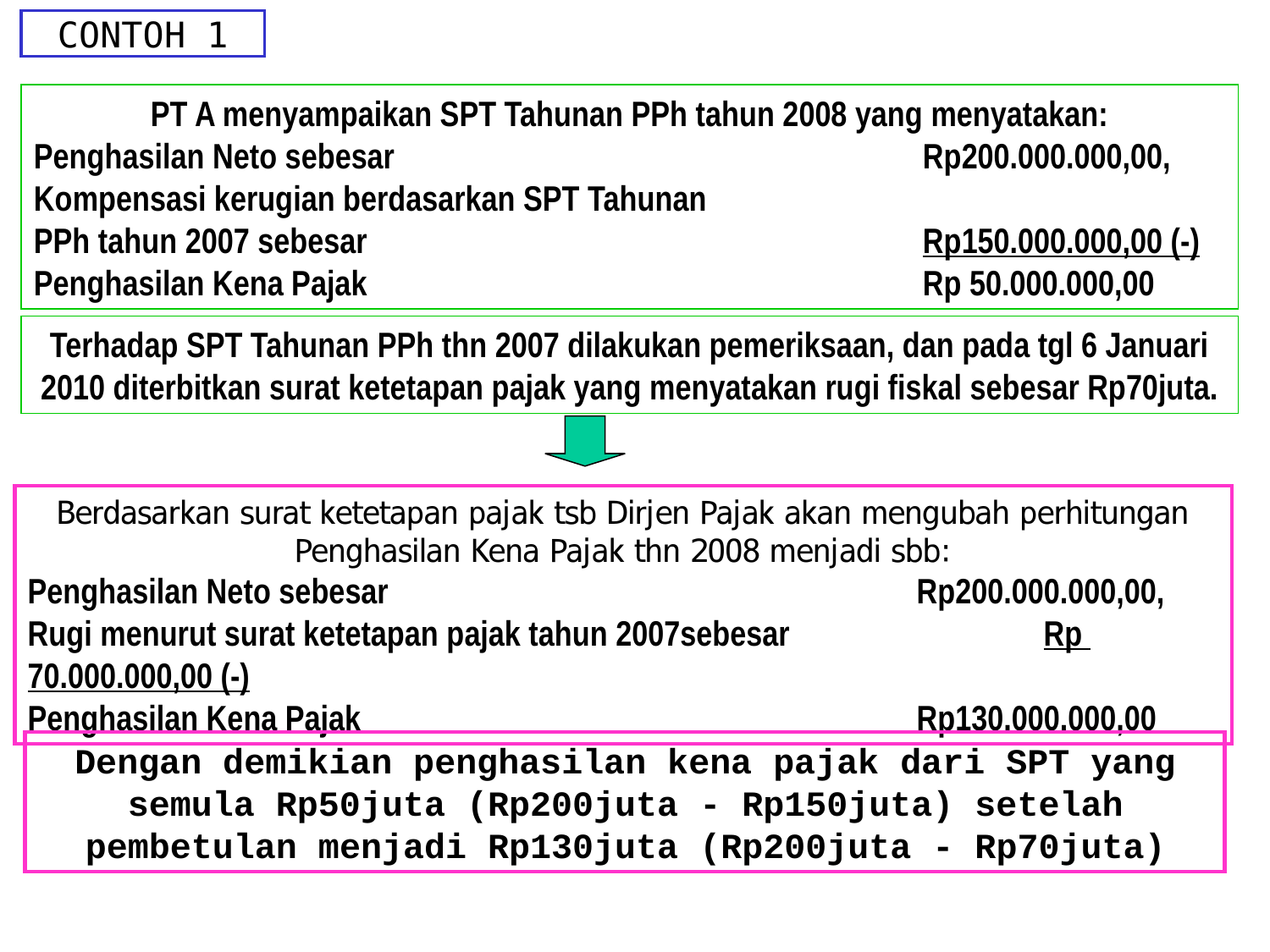

# CONTOH 1
PT A menyampaikan SPT Tahunan PPh tahun 2008 yang menyatakan:
Penghasilan Neto sebesar	 				Rp200.000.000,00,
Kompensasi kerugian berdasarkan SPT Tahunan
PPh tahun 2007 sebesar					Rp150.000.000,00 (-)
Penghasilan Kena Pajak					Rp 50.000.000,00
Terhadap SPT Tahunan PPh thn 2007 dilakukan pemeriksaan, dan pada tgl 6 Januari 2010 diterbitkan surat ketetapan pajak yang menyatakan rugi fiskal sebesar Rp70juta.

Berdasarkan surat ketetapan pajak tsb Dirjen Pajak akan mengubah perhitungan Penghasilan Kena Pajak thn 2008 menjadi sbb:
Penghasilan Neto sebesar	 				Rp200.000.000,00,
Rugi menurut surat ketetapan pajak tahun 2007sebesar		Rp  70.000.000,00 (-)
Penghasilan Kena Pajak					Rp130.000.000,00
Dengan demikian penghasilan kena pajak dari SPT yang semula Rp50juta (Rp200juta - Rp150juta) setelah pembetulan menjadi Rp130juta (Rp200juta - Rp70juta)